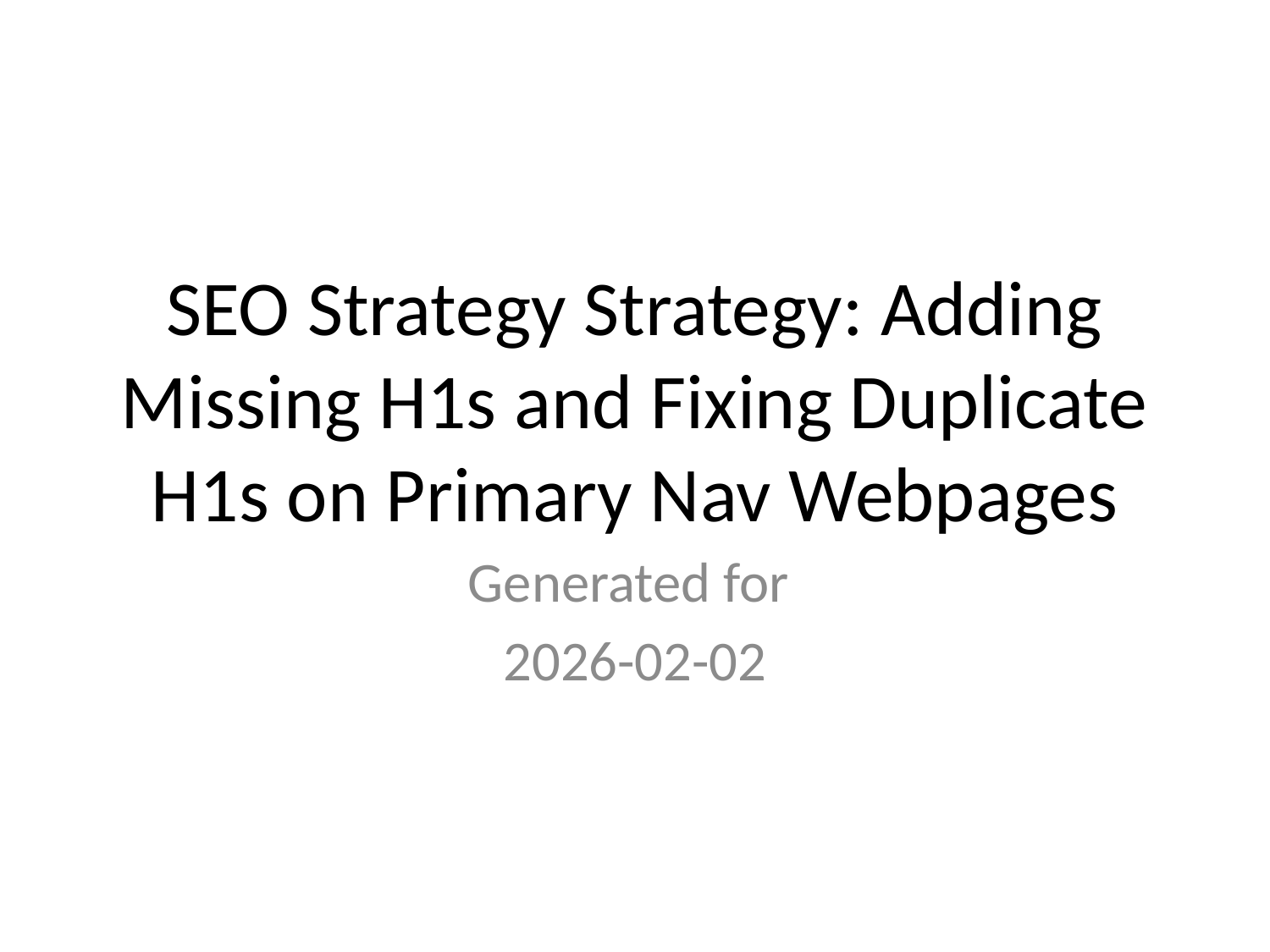

# SEO Strategy Strategy: Adding Missing H1s and Fixing Duplicate H1s on Primary Nav Webpages
Generated for
2026-02-02